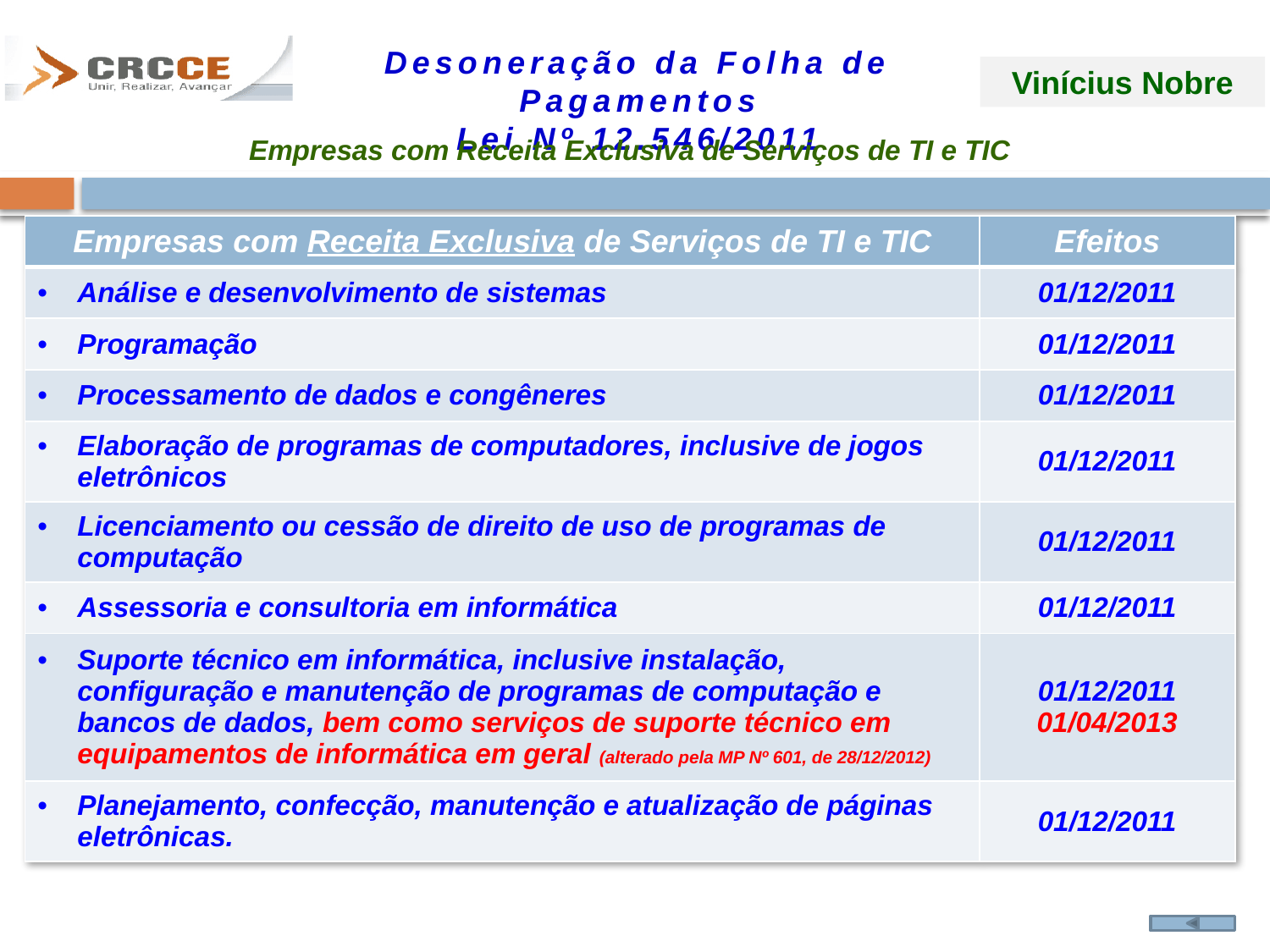

Empresas com Receita Exclusiva de Serviços de TI e TIC
| Empresas com Receita Exclusiva de Serviços de TI e TIC | Efeitos |
| --- | --- |
| Análise e desenvolvimento de sistemas | 01/12/2011 |
| Programação | 01/12/2011 |
| Processamento de dados e congêneres | 01/12/2011 |
| Elaboração de programas de computadores, inclusive de jogos eletrônicos | 01/12/2011 |
| Licenciamento ou cessão de direito de uso de programas de computação | 01/12/2011 |
| Assessoria e consultoria em informática | 01/12/2011 |
| Suporte técnico em informática, inclusive instalação, configuração e manutenção de programas de computação e bancos de dados, bem como serviços de suporte técnico em equipamentos de informática em geral (alterado pela MP Nº 601, de 28/12/2012) | 01/12/2011 01/04/2013 |
| Planejamento, confecção, manutenção e atualização de páginas eletrônicas. | 01/12/2011 |